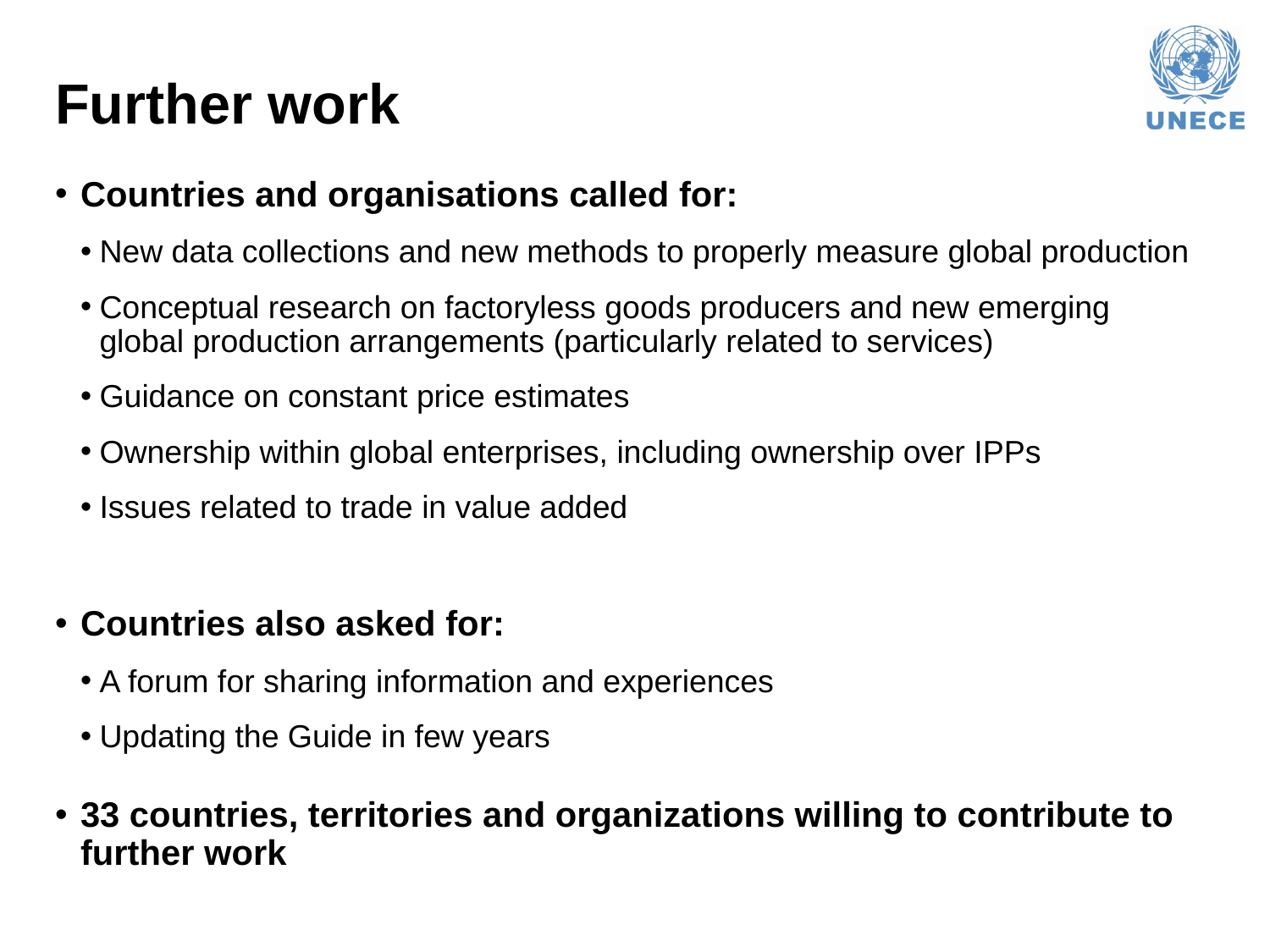

# Further work
Countries and organisations called for:
New data collections and new methods to properly measure global production
Conceptual research on factoryless goods producers and new emerging global production arrangements (particularly related to services)
Guidance on constant price estimates
Ownership within global enterprises, including ownership over IPPs
Issues related to trade in value added

Countries also asked for:
A forum for sharing information and experiences
Updating the Guide in few years
33 countries, territories and organizations willing to contribute to further work